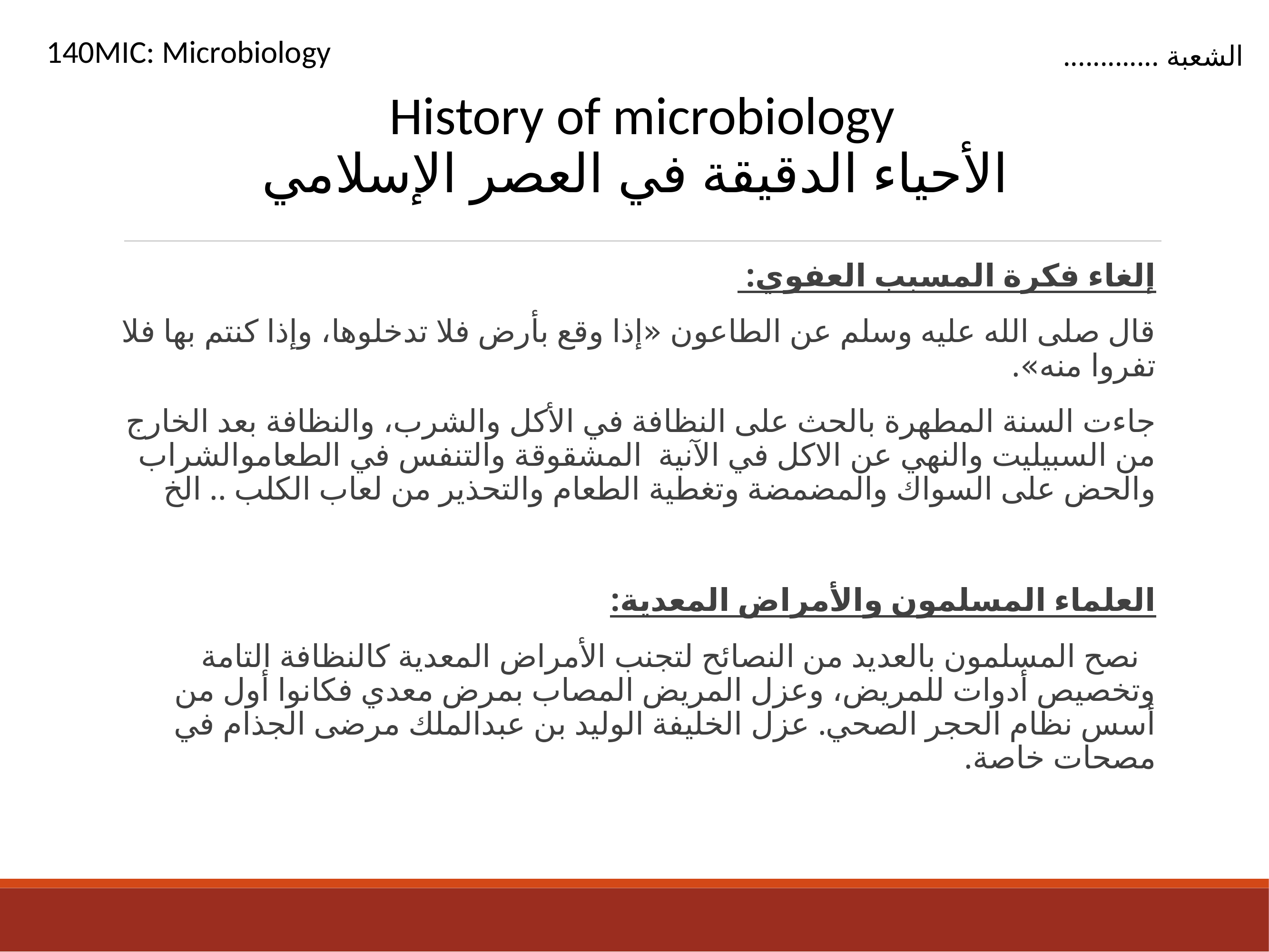

140MIC: Microbiology
الشعبة .............
History of microbiology
الأحياء الدقيقة في العصر الإسلامي
إلغاء فكرة المسبب العفوي:
قال صلى الله عليه وسلم عن الطاعون «إذا وقع بأرض فلا تدخلوها، وإذا كنتم بها فلا تفروا منه».
جاءت السنة المطهرة بالحث على النظافة في الأكل والشرب، والنظافة بعد الخارج من السبيليت والنهي عن الاكل في الآنية  المشقوقة والتنفس في الطعاموالشراب والحض على السواك والمضمضة وتغطية الطعام والتحذير من لعاب الكلب .. الخ

العلماء المسلمون والأمراض المعدية:
  نصح المسلمون بالعديد من النصائح لتجنب الأمراض المعدية كالنظافة التامة وتخصيص أدوات للمريض، وعزل المريض المصاب بمرض معدي فكانوا أول من أسس نظام الحجر الصحي. عزل الخليفة الوليد بن عبدالملك مرضى الجذام في مصحات خاصة.